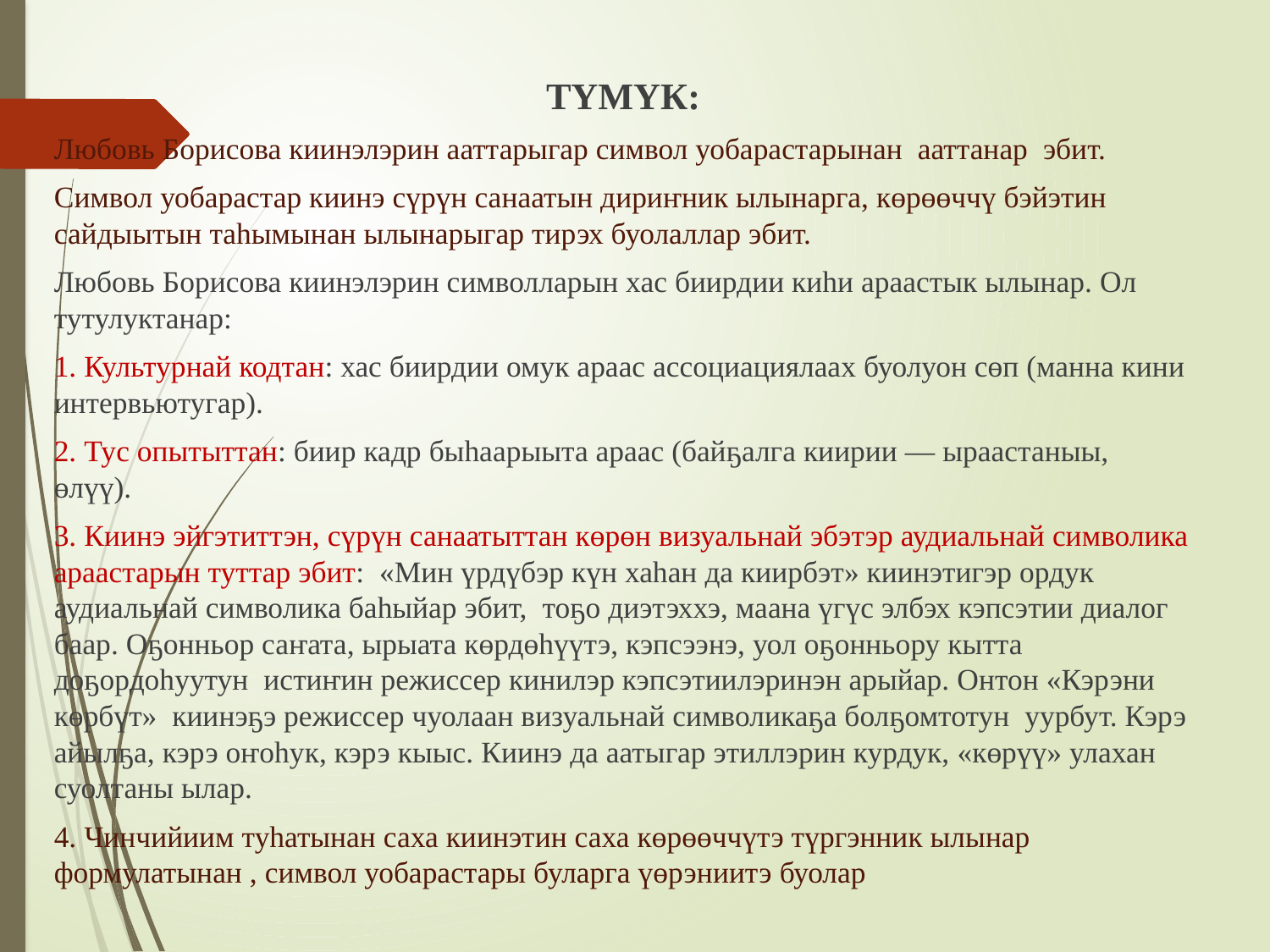

ТҮМҮК:
Любовь Борисова киинэлэрин ааттарыгар символ уобарастарынан  ааттанар  эбит.
Символ уобарастар киинэ сүрүн санаатын дириҥник ылынарга, көрөөччү бэйэтин сайдыытын таһымынан ылынарыгар тирэх буолаллар эбит.
Любовь Борисова киинэлэрин символларын хас биирдии киһи араастык ылынар. Ол тутулуктанар:
1. Культурнай кодтан: хас биирдии омук араас ассоциациялаах буолуон сөп (манна кини интервьютугар).
2. Тус опытыттан: биир кадр быһаарыыта араас (байҕалга киирии — ыраастаныы, өлүү).
3. Киинэ эйгэтиттэн, сүрүн санаатыттан көрөн визуальнай эбэтэр аудиальнай символика араастарын туттар эбит:  «Мин үрдүбэр күн хаһан да киирбэт» киинэтигэр ордук аудиальнай символика баһыйар эбит,  тоҕо диэтэххэ, маана үгүс элбэх кэпсэтии диалог баар. Оҕонньор саҥата, ырыата көрдөһүүтэ, кэпсээнэ, уол оҕонньору кытта доҕордоһуутун  истиҥин режиссер кинилэр кэпсэтиилэринэн арыйар. Онтон «Кэрэни көрбүт»  киинэҕэ режиссер чуолаан визуальнай символикаҕа болҕомтотун  уурбут. Кэрэ айылҕа, кэрэ оҥоһук, кэрэ кыыс. Киинэ да аатыгар этиллэрин курдук, «көрүү» улахан суолтаны ылар.
4. Чинчийиим туһатынан саха киинэтин саха көрөөччүтэ түргэнник ылынар формулатынан , символ уобарастары буларга үөрэниитэ буолар